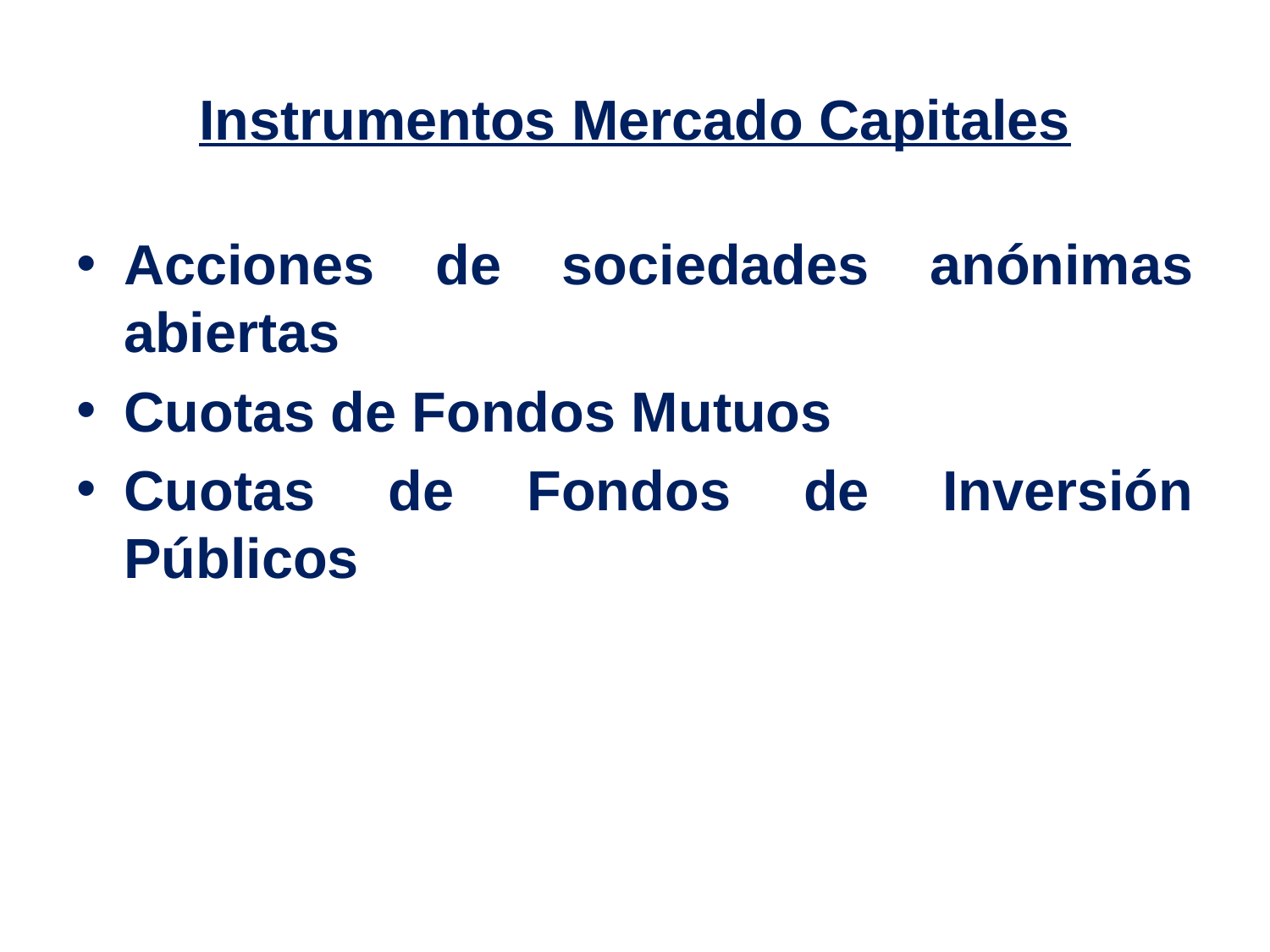

# Instrumentos Mercado Capitales
Acciones de sociedades anónimas abiertas
Cuotas de Fondos Mutuos
Cuotas de Fondos de Inversión Públicos